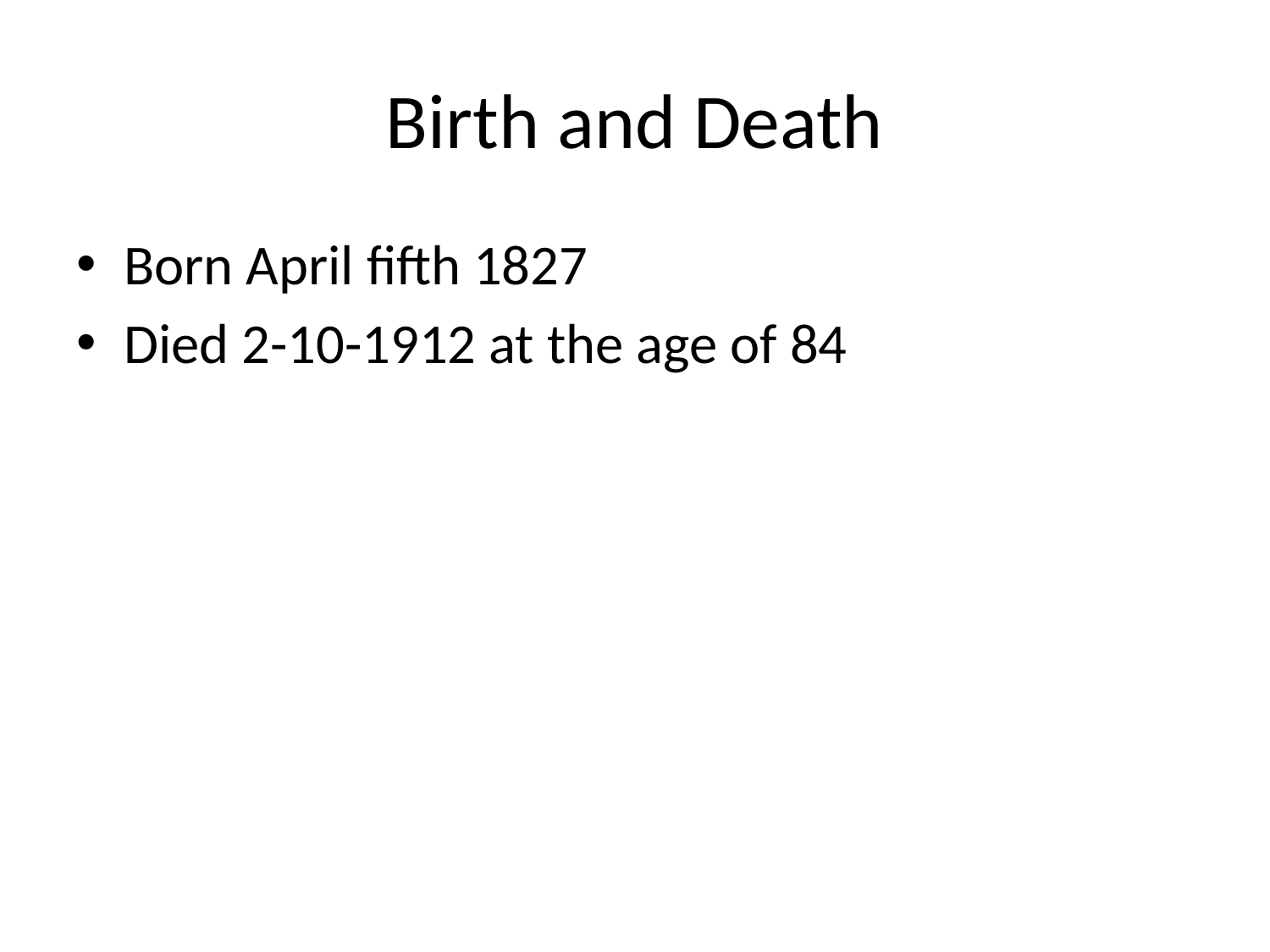

# Birth and Death
Born April fifth 1827
Died 2-10-1912 at the age of 84